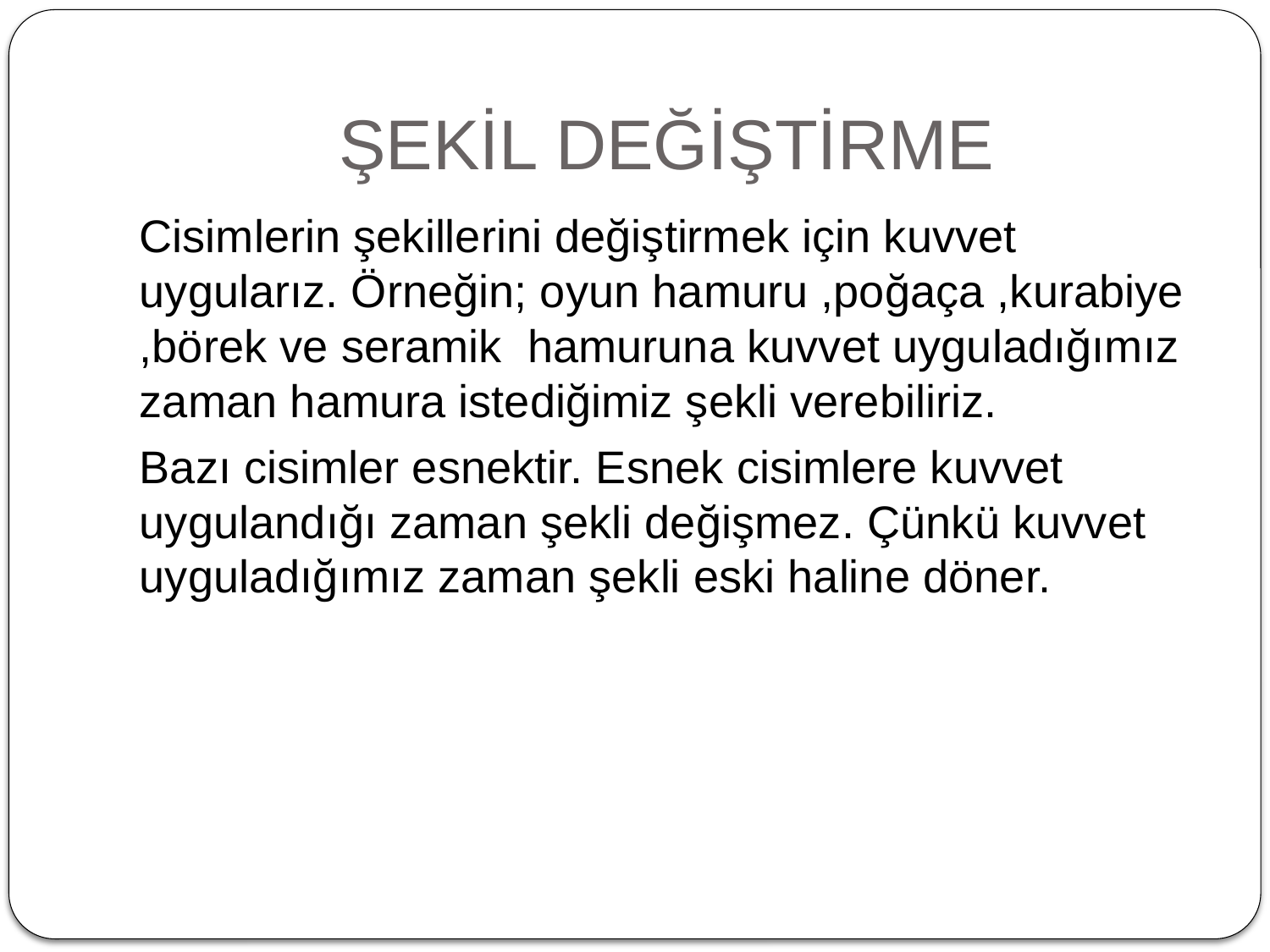

# ŞEKİL DEĞİŞTİRME
Cisimlerin şekillerini değiştirmek için kuvvet uygularız. Örneğin; oyun hamuru ,poğaça ,kurabiye ,börek ve seramik  hamuruna kuvvet uyguladığımız zaman hamura istediğimiz şekli verebiliriz.
Bazı cisimler esnektir. Esnek cisimlere kuvvet uygulandığı zaman şekli değişmez. Çünkü kuvvet uyguladığımız zaman şekli eski haline döner.